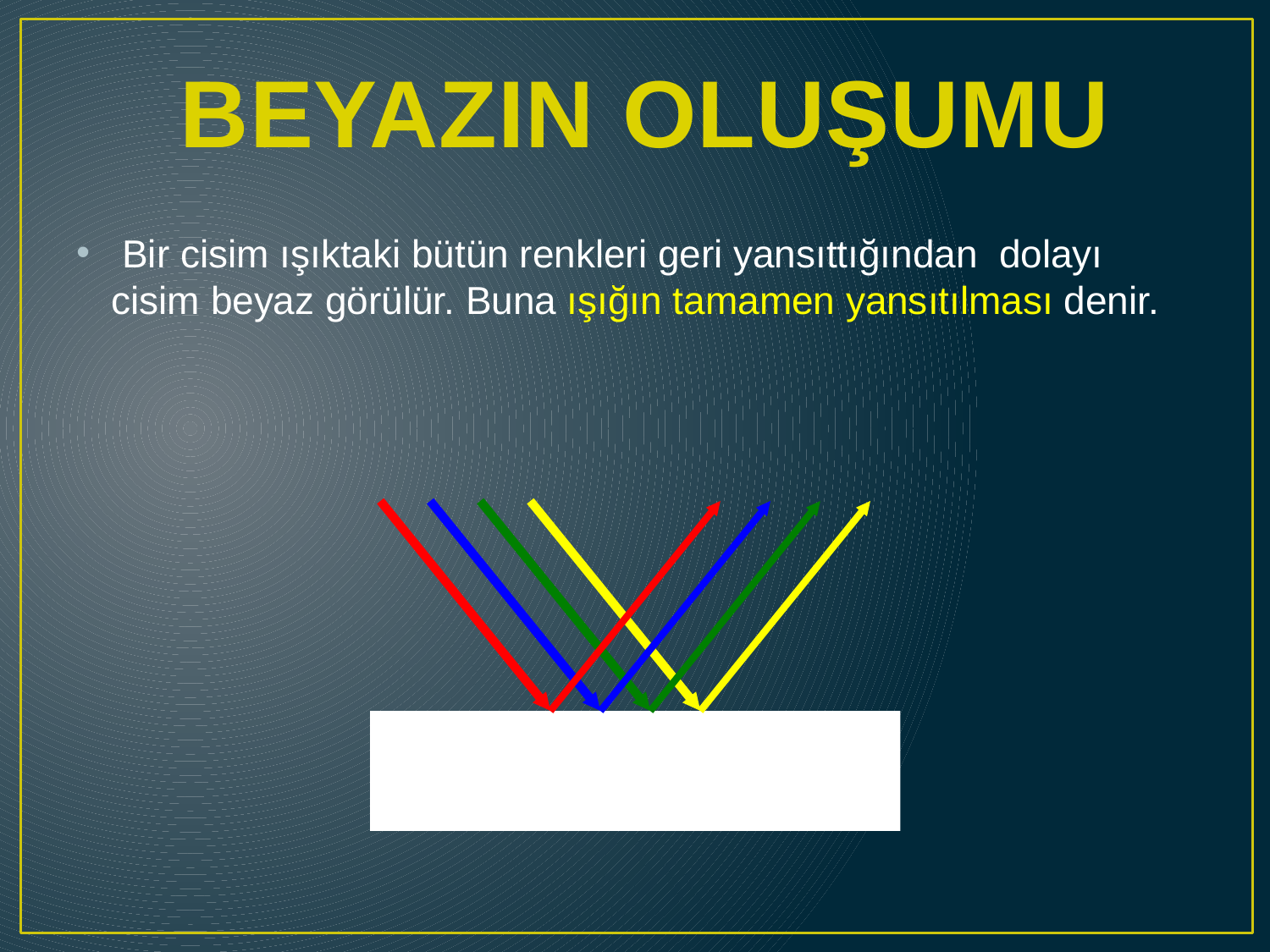

BEYAZIN OLUŞUMU
 Bir cisim ışıktaki bütün renkleri geri yansıttığından  dolayı cisim beyaz görülür. Buna ışığın tamamen yansıtılması denir.